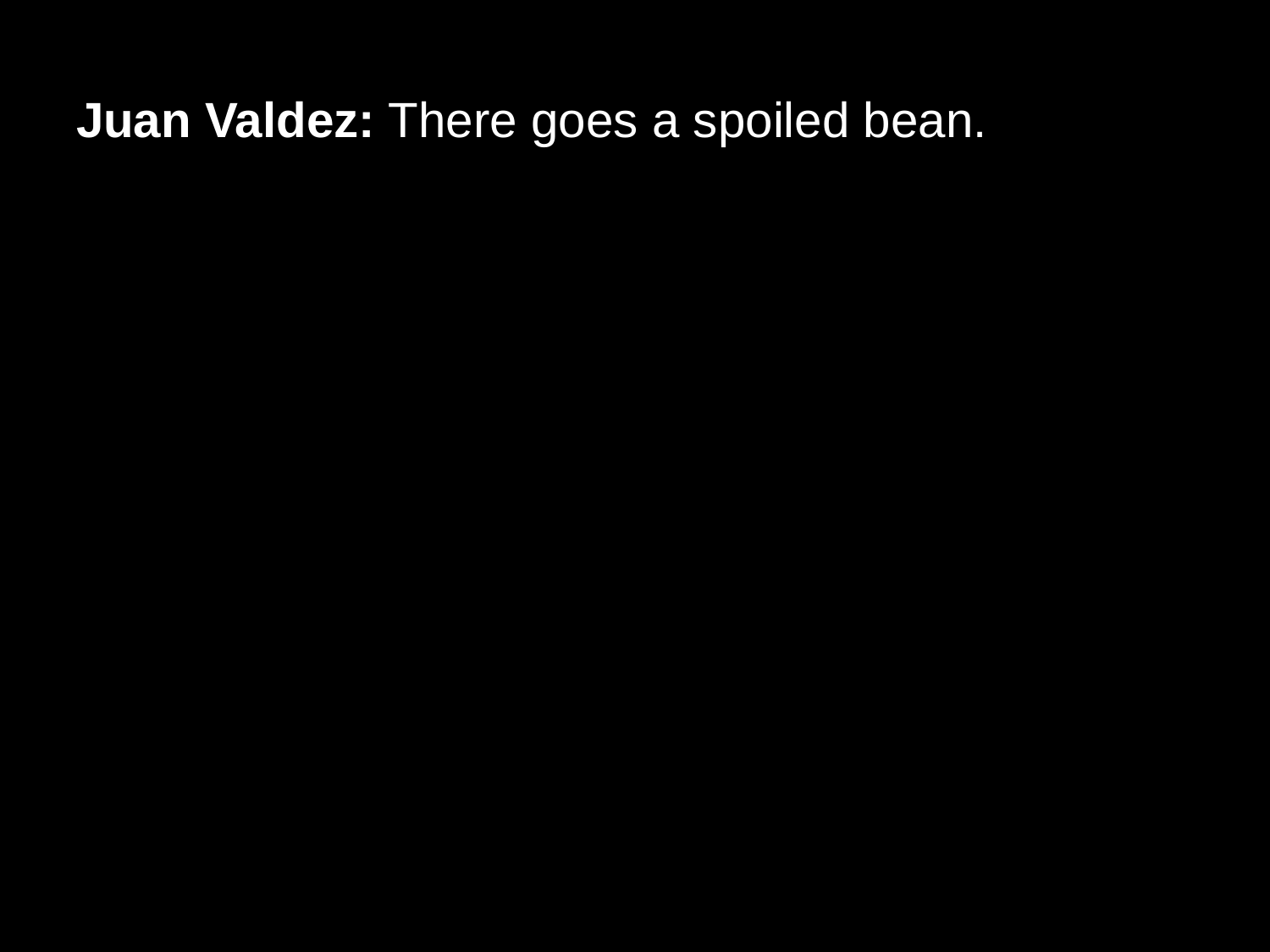

# Juan Valdez: There goes a spoiled bean.